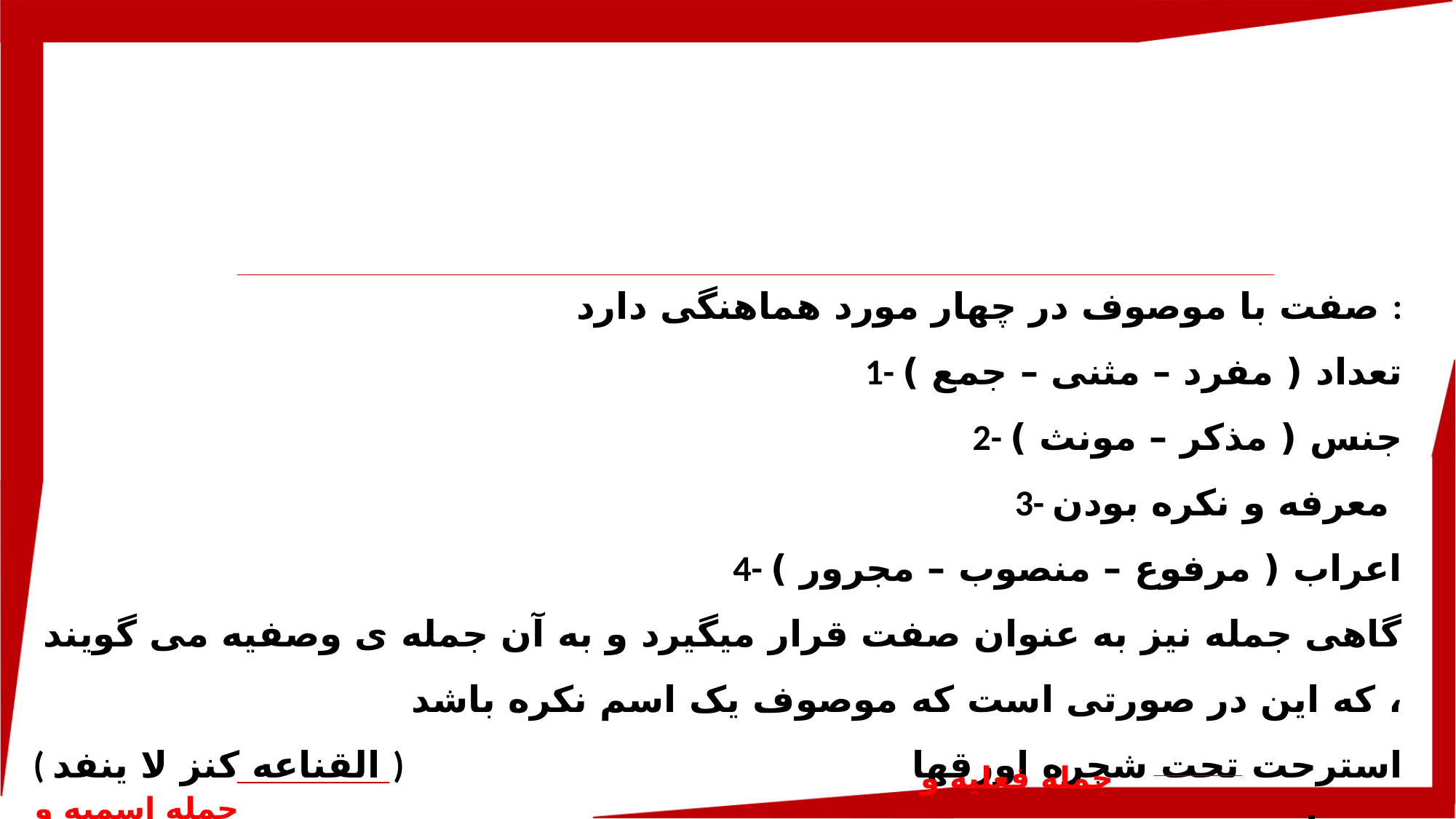

صفت با موصوف در چهار مورد هماهنگی دارد :
1- تعداد ( مفرد – مثنی – جمع )
2- جنس ( مذکر – مونث )
3- معرفه و نکره بودن
4- اعراب ( مرفوع – منصوب – مجرور )
گاهی جمله نیز به عنوان صفت قرار میگیرد و به آن جمله ی وصفیه می گویند که این در صورتی است که موصوف یک اسم نکره باشد ،
( القناعه کنز لا ینفد )                                                              استرحت تحت شجره اورقها خضراء
جمله فعلیه و وصفیه
جمله اسمیه و وصفیه